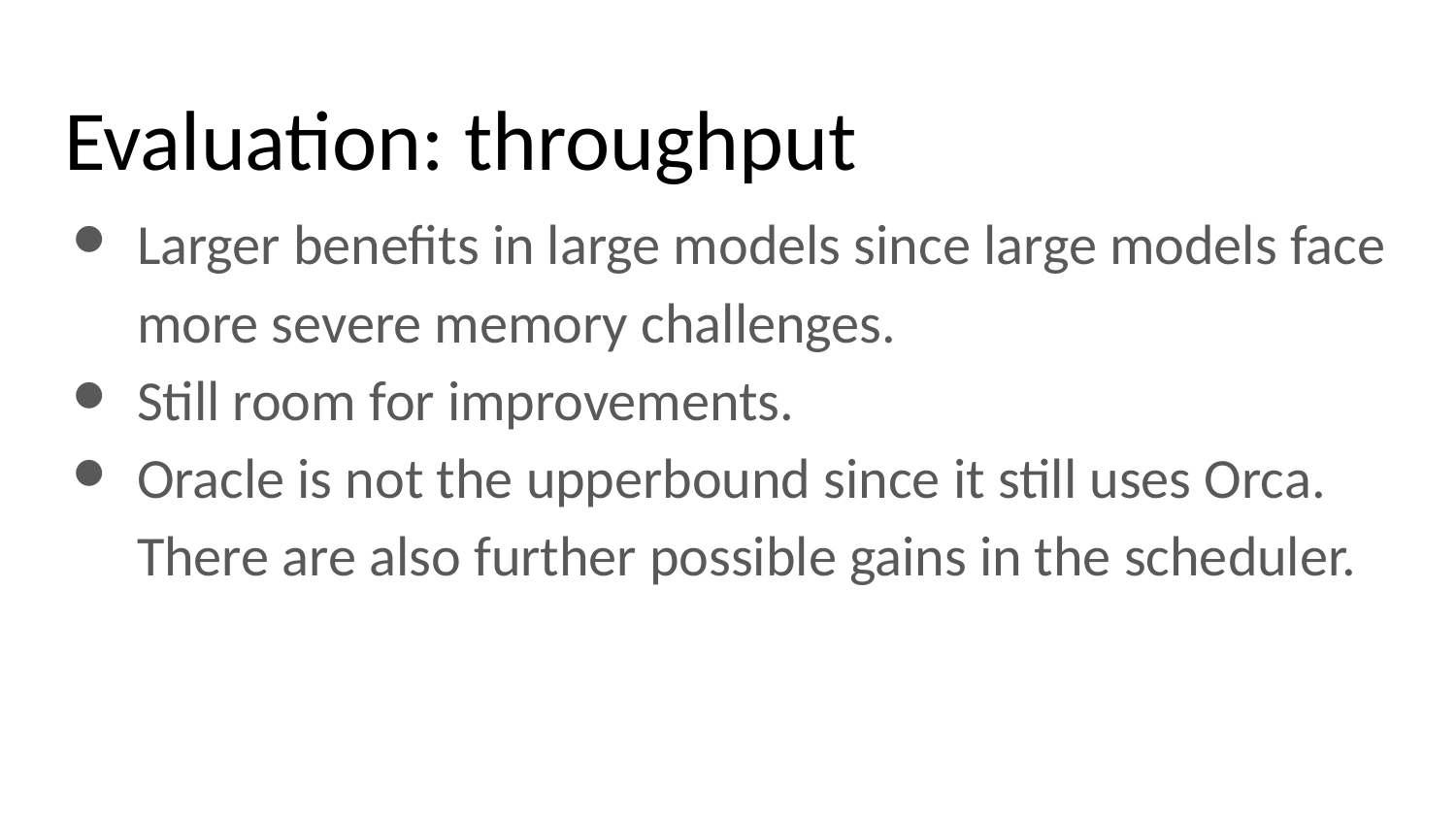

# Evaluation: throughput
Larger benefits in large models since large models face more severe memory challenges.
Still room for improvements.
Oracle is not the upperbound since it still uses Orca. There are also further possible gains in the scheduler.